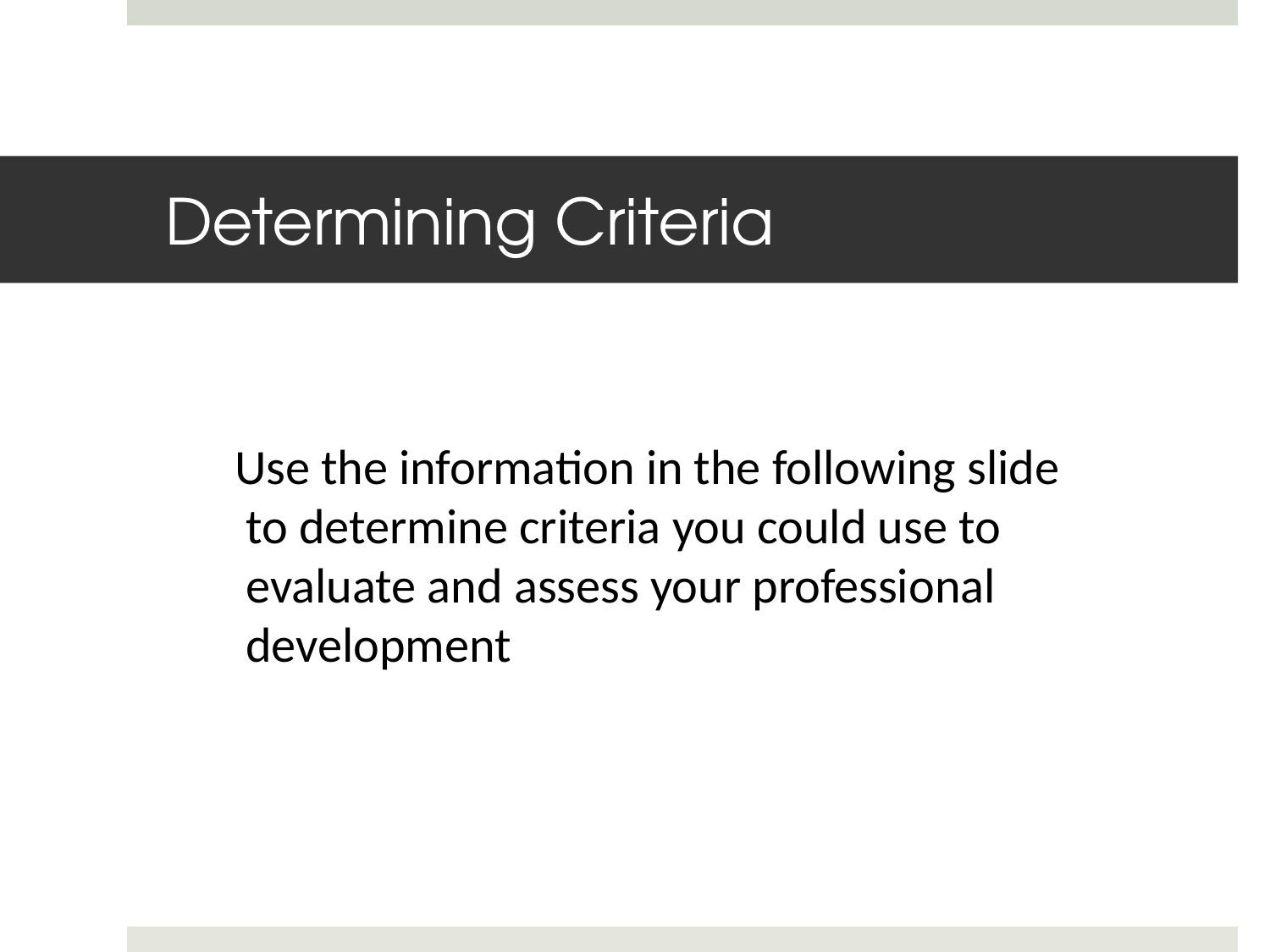

# Determining Criteria
Use the information in the following slide
 to determine criteria you could use to
 evaluate and assess your professional
 development